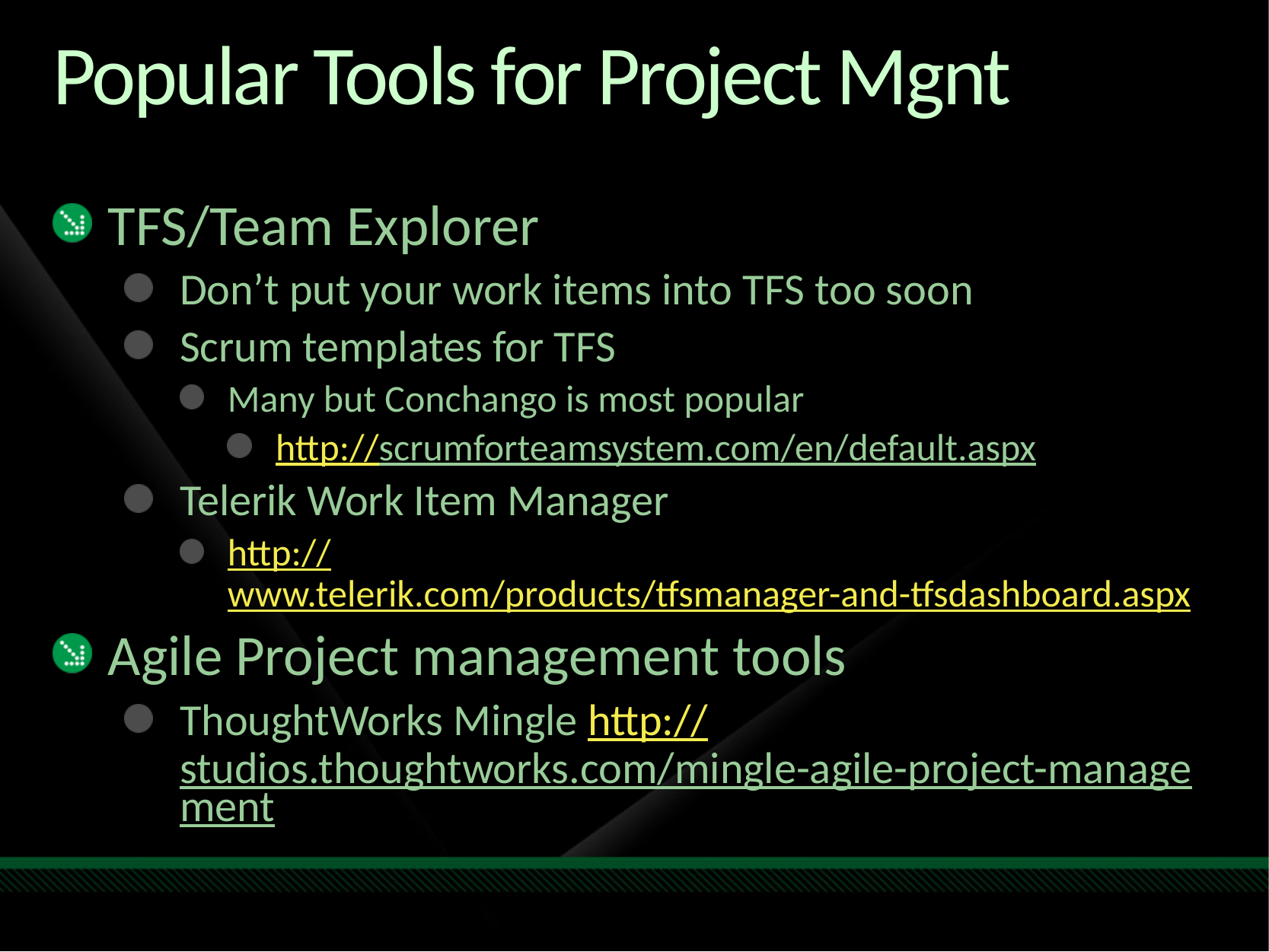

# Popular Tools for Project Mgnt
TFS/Team Explorer
Don’t put your work items into TFS too soon
Scrum templates for TFS
Many but Conchango is most popular
http://scrumforteamsystem.com/en/default.aspx
Telerik Work Item Manager
http://www.telerik.com/products/tfsmanager-and-tfsdashboard.aspx
Agile Project management tools
ThoughtWorks Mingle http://studios.thoughtworks.com/mingle-agile-project-management